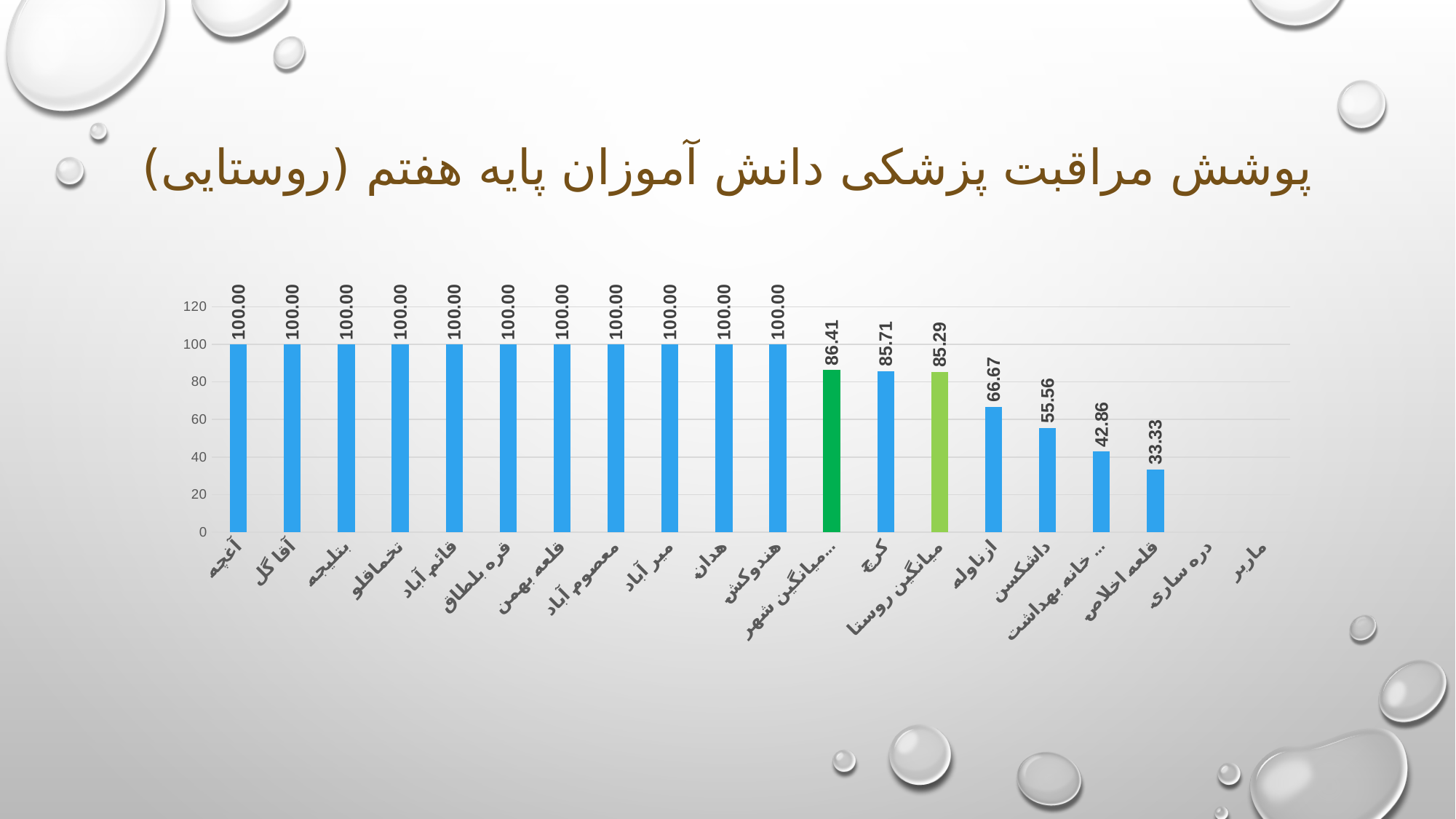

# پوشش مراقبت پزشکی دانش آموزان پایه هفتم (روستایی)

### Chart

| Category | Average of درصد |
|---|---|
| آغچه | 100.0 |
| آقا گل | 100.0 |
| بتلیجه | 100.0 |
| تخماقلو | 100.0 |
| قائم آباد | 100.0 |
| قره بلطاق | 100.0 |
| قلعه بهمن | 100.0 |
| معصوم آباد | 100.0 |
| میر آباد | 100.0 |
| هدان | 100.0 |
| هندوکش | 100.0 |
| میانگین شهرستان | 86.41 |
| کرچ | 85.71428571 |
| میانگین روستا | 85.29 |
| ازناوله | 66.66666667 |
| داشکسن | 55.55555556 |
| خانه بهداشت بلطاق | 42.85714286 |
| قلعه اخلاص | 33.33333333 |
| دره ساری | None |
| ماربر | None |